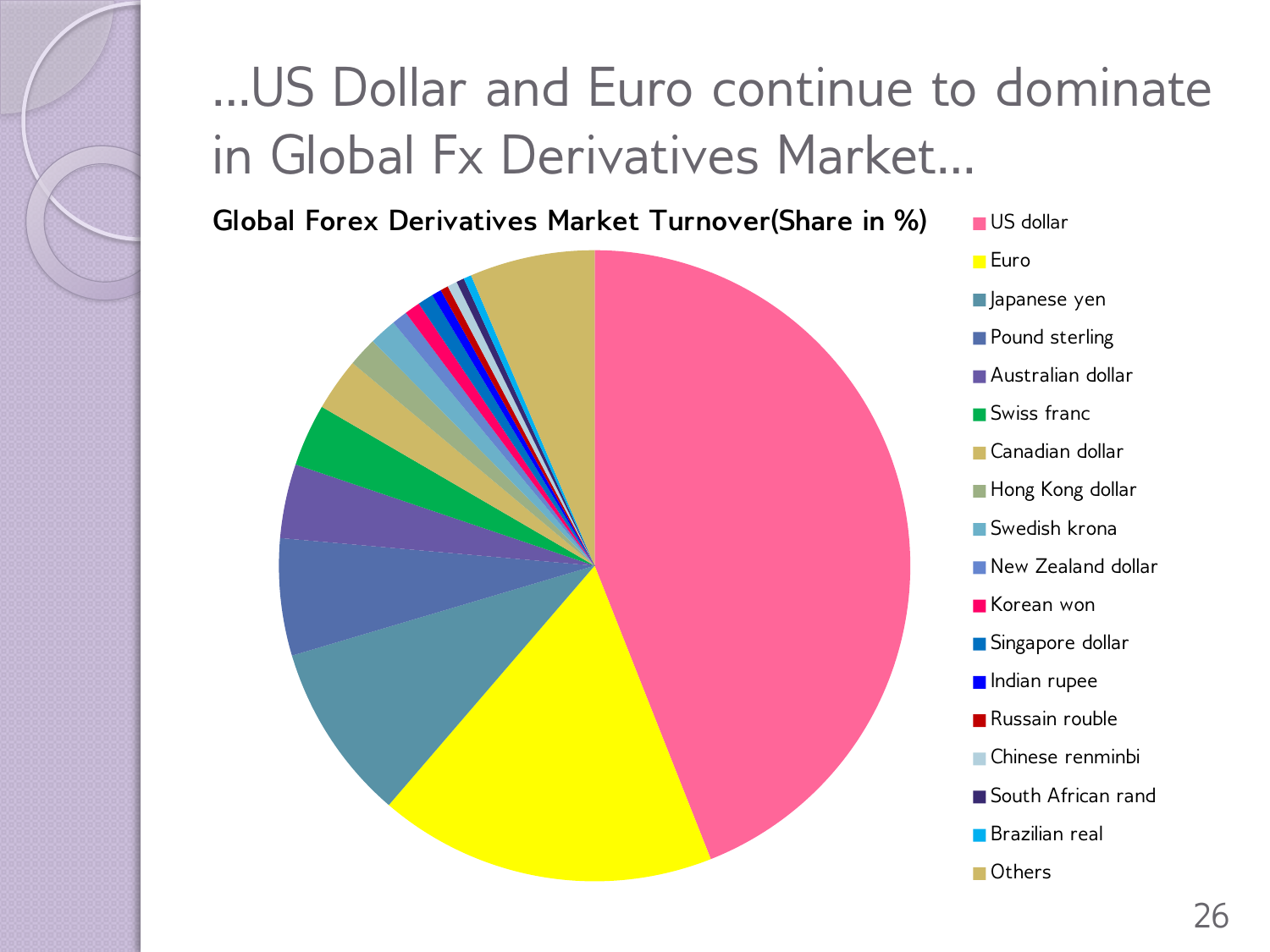

# …US Dollar and Euro continue to dominate in Global Fx Derivatives Market…

[unsupported chart]

26